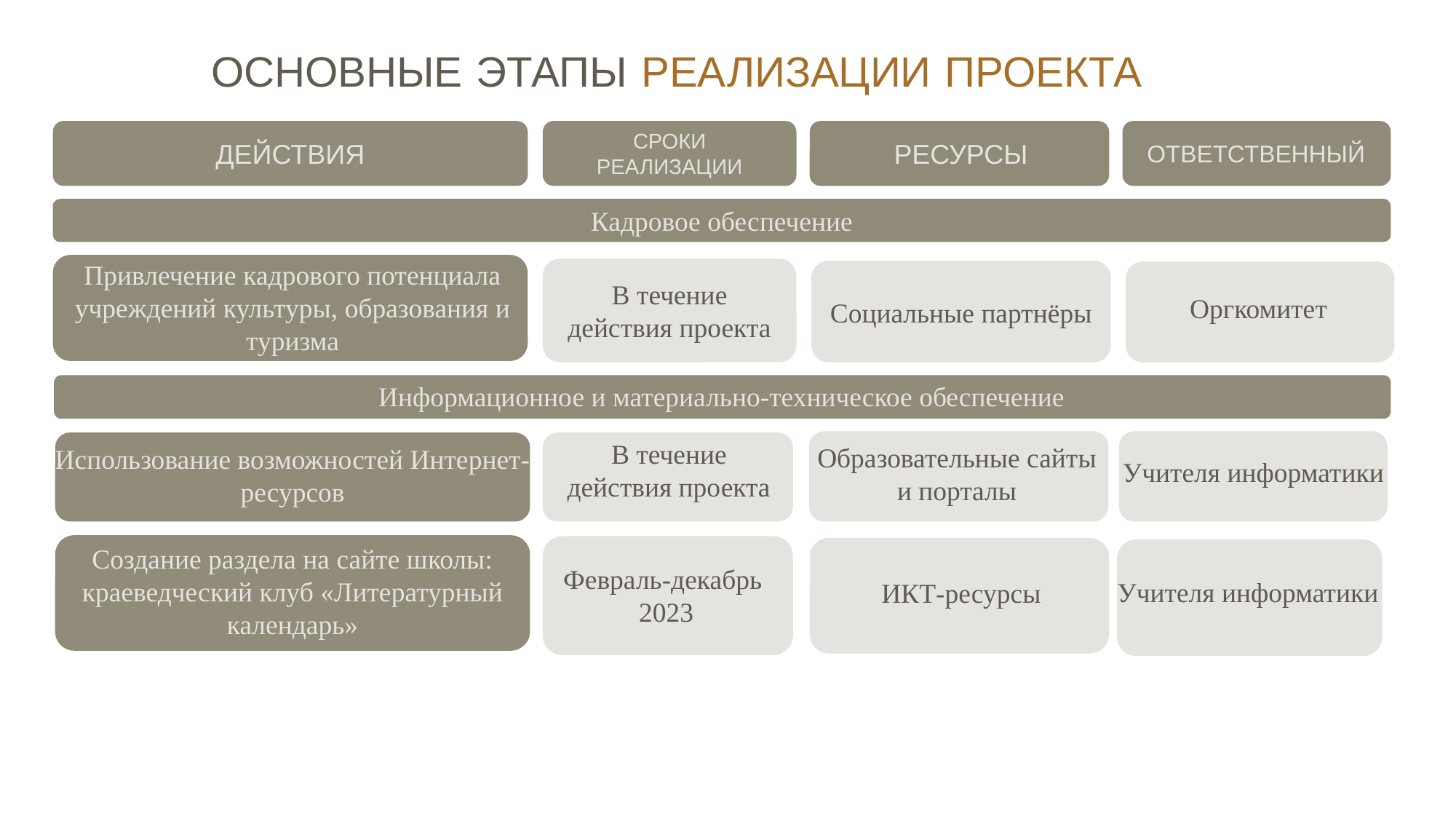

# ОСНОВНЫЕ ЭТАПЫ РЕАЛИЗАЦИИ ПРОЕКТА

СРОКИ РЕАЛИЗАЦИИ
ДЕЙСТВИЯ
РЕСУРСЫ
ОТВЕТСТВЕННЫЙ
Кадровое обеспечение

Привлечение кадрового потенциала учреждений культуры, образования и туризма

В течение действия проекта

Оргкомитет
Социальные партнёры
Информационное и материально-техническое обеспечение

В течение действия проекта

Образовательные сайты и порталы
Использование возможностей Интернет-ресурсов
Учителя информатики

Создание раздела на сайте школы: краеведческий клуб «Литературный календарь»

Февраль-декабрь  2023
Учителя информатики
ИКТ-ресурсы